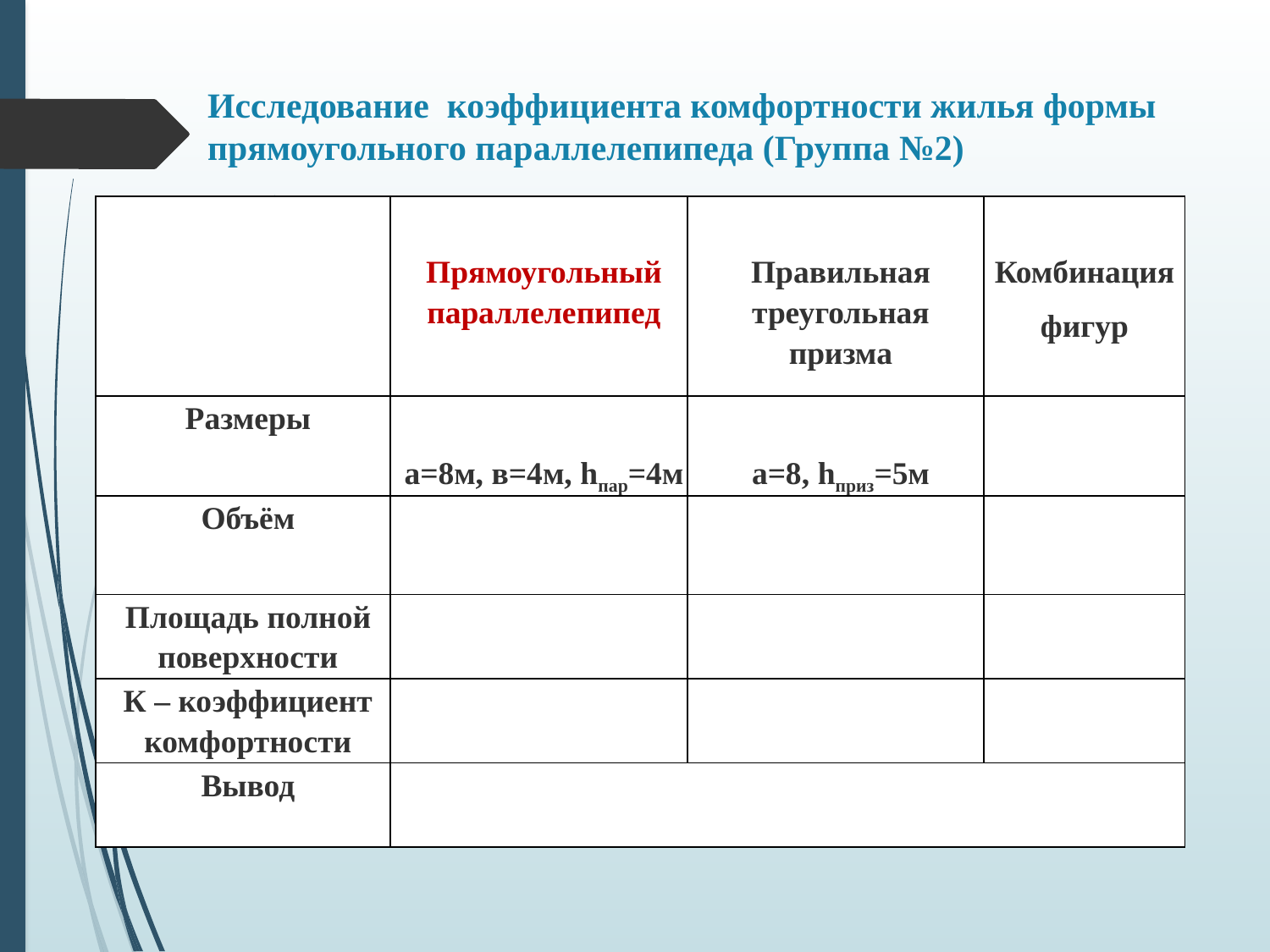

# Исследование  коэффициента комфортности жилья формы прямоугольного параллелепипеда (Группа №2)
|  | Прямоугольный параллелепипед | Правильная треугольная призма | Комбинация фигур |
| --- | --- | --- | --- |
| Размеры | а=8м, в=4м, hпар=4м | a=8, hприз=5м |  |
| Объём |  |  |  |
| Площадь полной поверхности |  |  |  |
| К – коэффициент комфортности |  |  |  |
| Вывод |  |  |  |